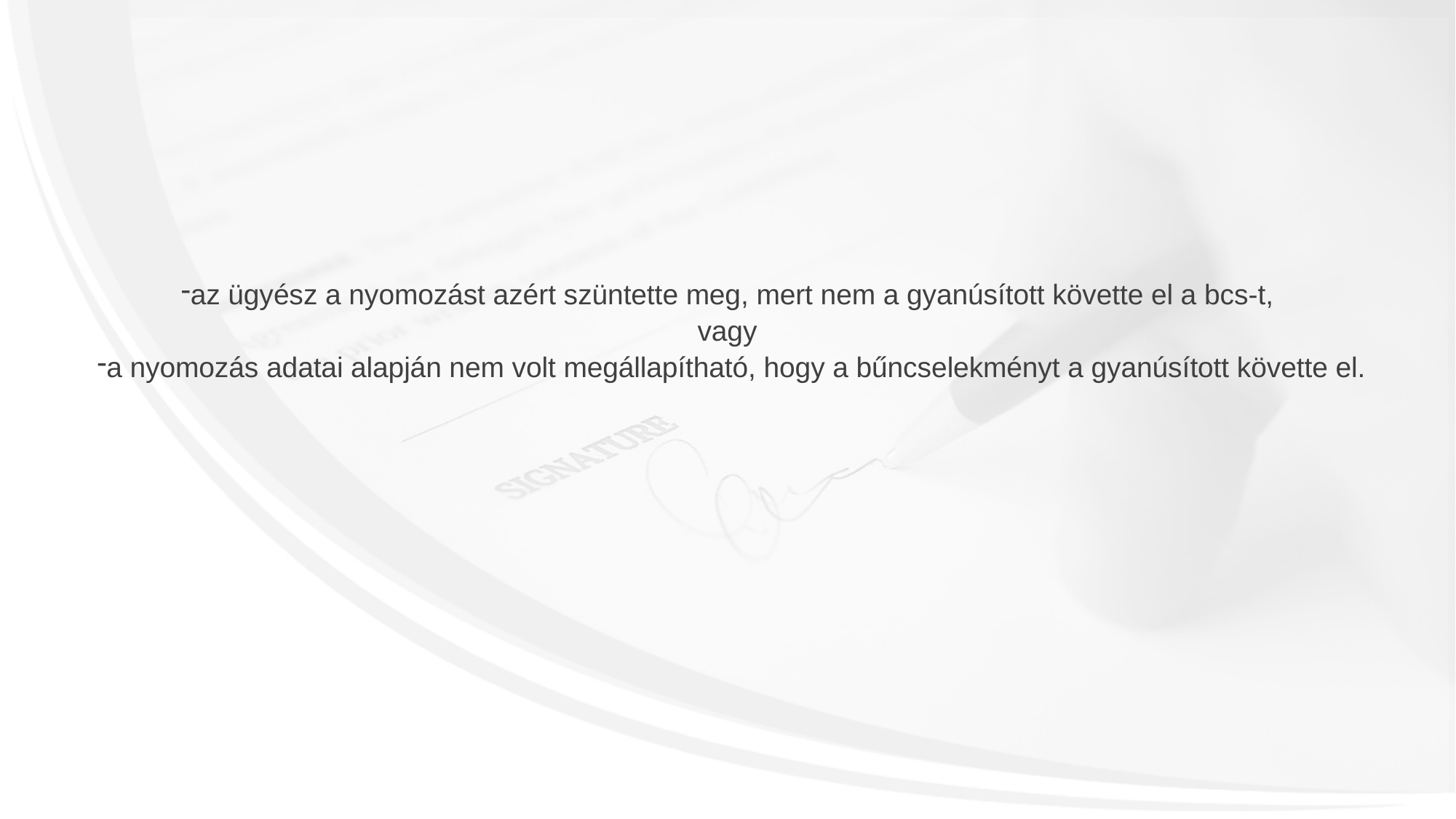

az ügyész a nyomozást azért szüntette meg, mert nem a gyanúsított követte el a bcs-t,
vagy
a nyomozás adatai alapján nem volt megállapítható, hogy a bűncselekményt a gyanúsított követte el.